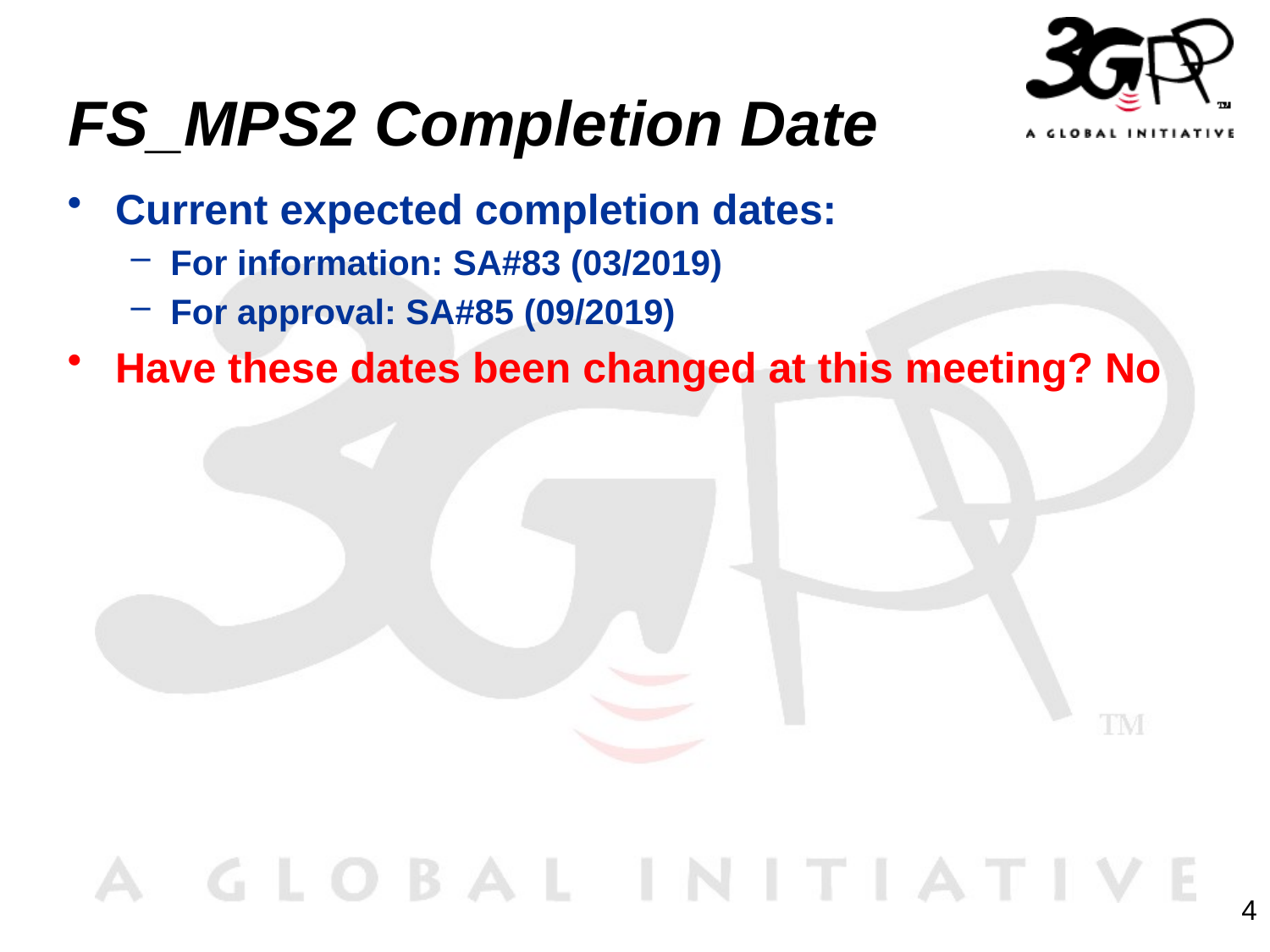

# FS_MPS2 Completion Date
Current expected completion dates:
For information: SA#83 (03/2019)
For approval: SA#85 (09/2019)
Have these dates been changed at this meeting? No
4